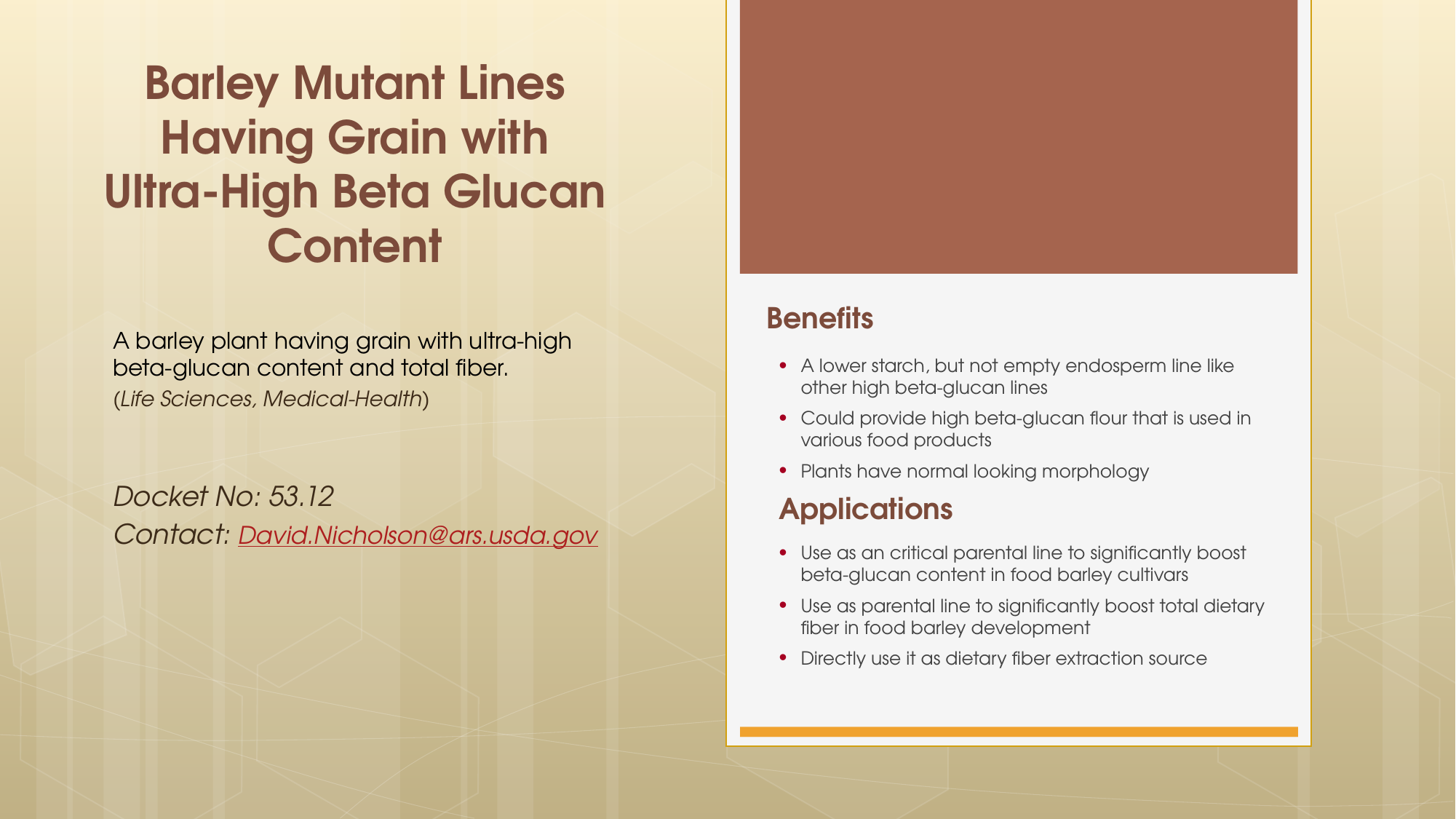

# Barley Mutant Lines Having Grain with Ultra-High Beta Glucan Content
Benefits

A lower starch, but not empty endosperm line like other high beta-glucan lines
Could provide high beta-glucan flour that is used in various food products
Plants have normal looking morphology
Applications

Use as an critical parental line to significantly boost  beta-glucan content in food barley cultivars
Use as parental line to significantly boost total dietary fiber in food barley development
Directly use it as dietary fiber extraction source
A barley plant having grain with ultra-high beta-glucan content and total fiber.
(Life Sciences, Medical-Health)

Docket No: 53.12
Contact: David.Nicholson@ars.usda.gov